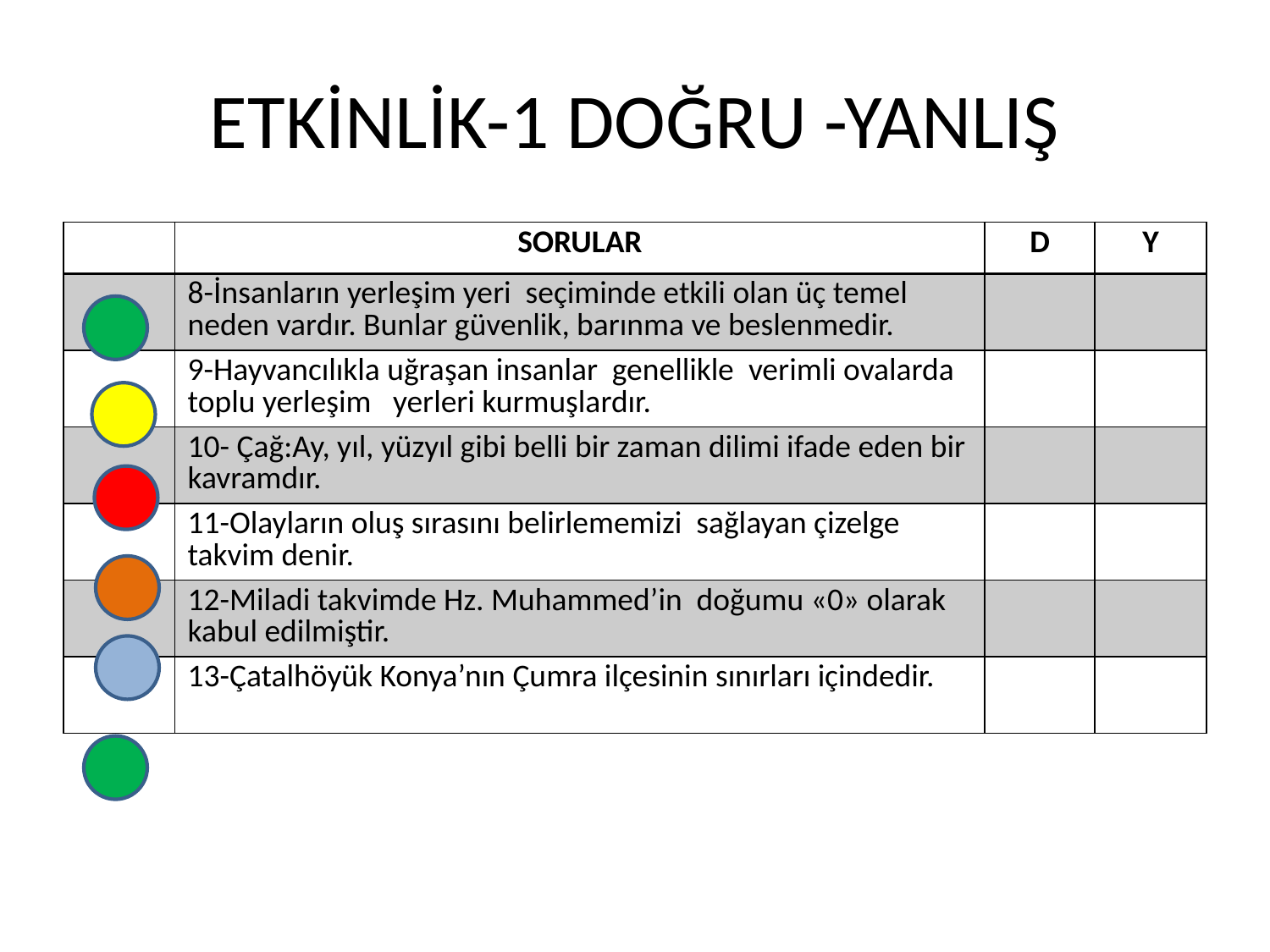

# ETKİNLİK-1 DOĞRU -YANLIŞ
|  | SORULAR | D | Y |
| --- | --- | --- | --- |
|  | 8-İnsanların yerleşim yeri seçiminde etkili olan üç temel neden vardır. Bunlar güvenlik, barınma ve beslenmedir. |  |  |
|  | 9-Hayvancılıkla uğraşan insanlar genellikle verimli ovalarda toplu yerleşim yerleri kurmuşlardır. |  |  |
|  | 10- Çağ:Ay, yıl, yüzyıl gibi belli bir zaman dilimi ifade eden bir kavramdır. |  |  |
|  | 11-Olayların oluş sırasını belirlememizi sağlayan çizelge takvim denir. |  |  |
|  | 12-Miladi takvimde Hz. Muhammed’in doğumu «0» olarak kabul edilmiştir. |  |  |
|  | 13-Çatalhöyük Konya’nın Çumra ilçesinin sınırları içindedir. |  |  |